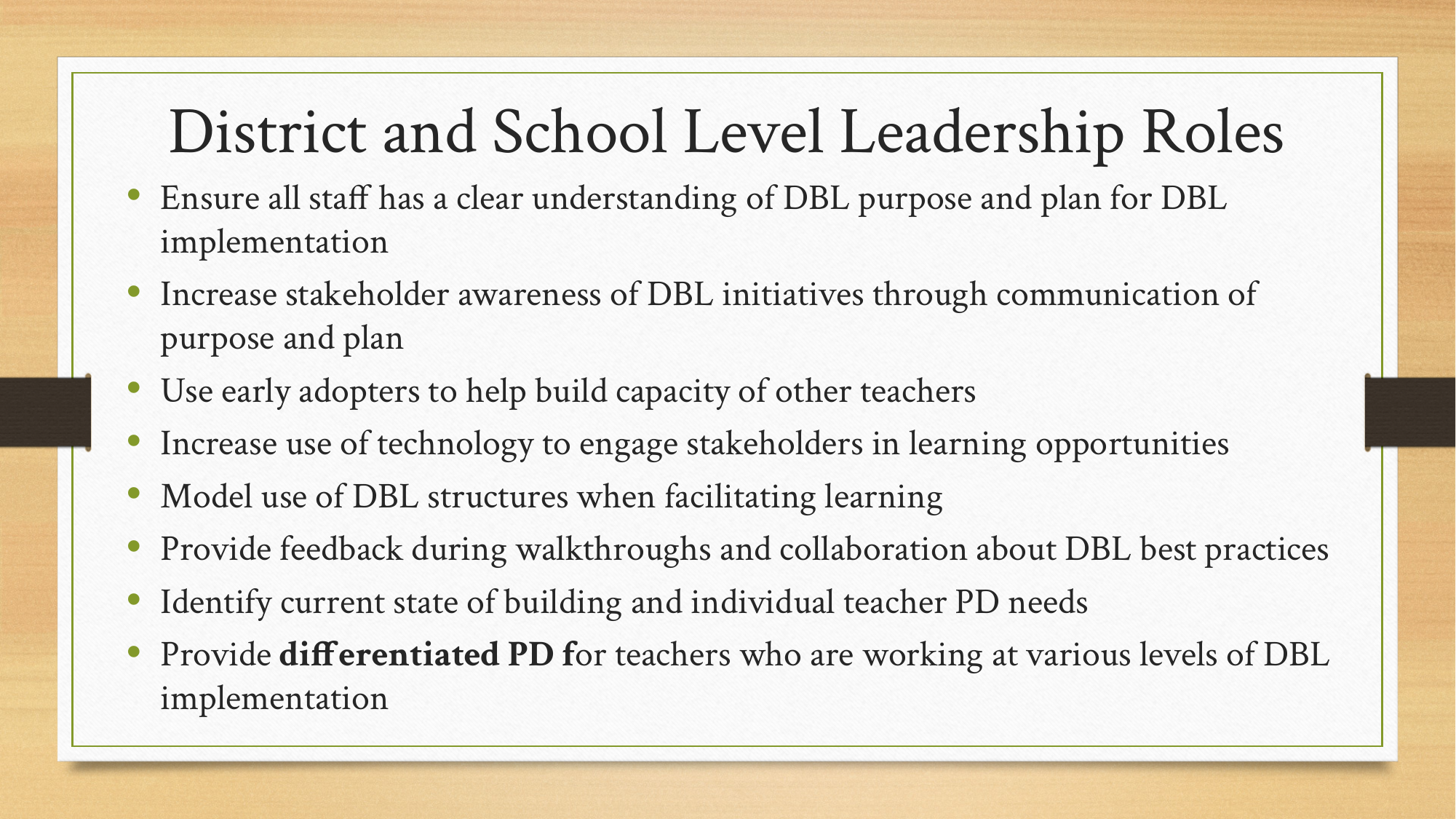

# District and School Level Leadership Roles

Ensure all staff has a clear understanding of DBL purpose and plan for DBL implementation
Increase stakeholder awareness of DBL initiatives through communication of purpose and plan
Use early adopters to help build capacity of other teachers
Increase use of technology to engage stakeholders in learning opportunities
Model use of DBL structures when facilitating learning
Provide feedback during walkthroughs and collaboration about DBL best practices
Identify current state of building and individual teacher PD needs
Provide differentiated PD for teachers who are working at various levels of DBL implementation